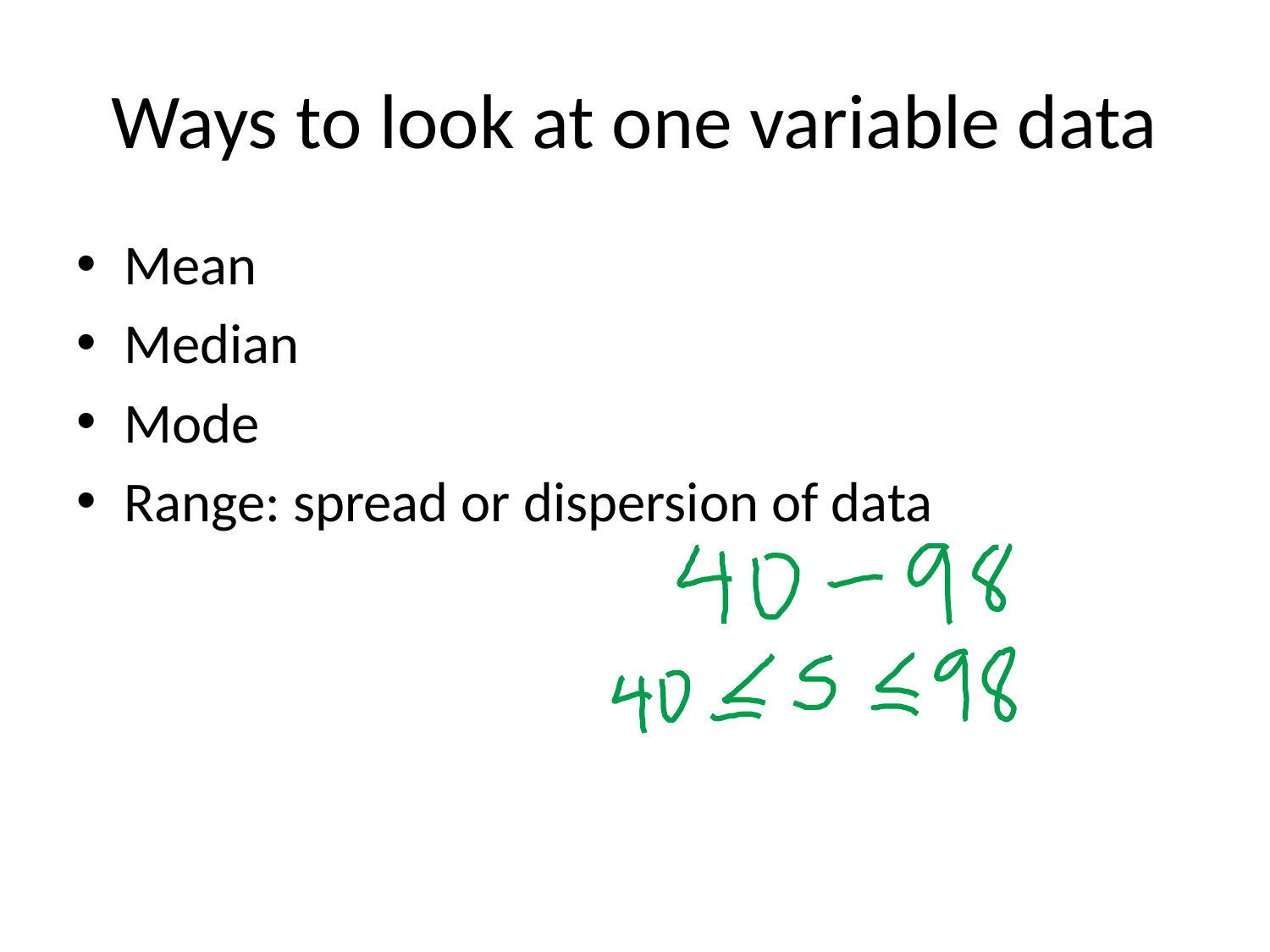

# Ways to look at one variable data
Mean
Median
Mode
Range: spread or dispersion of data